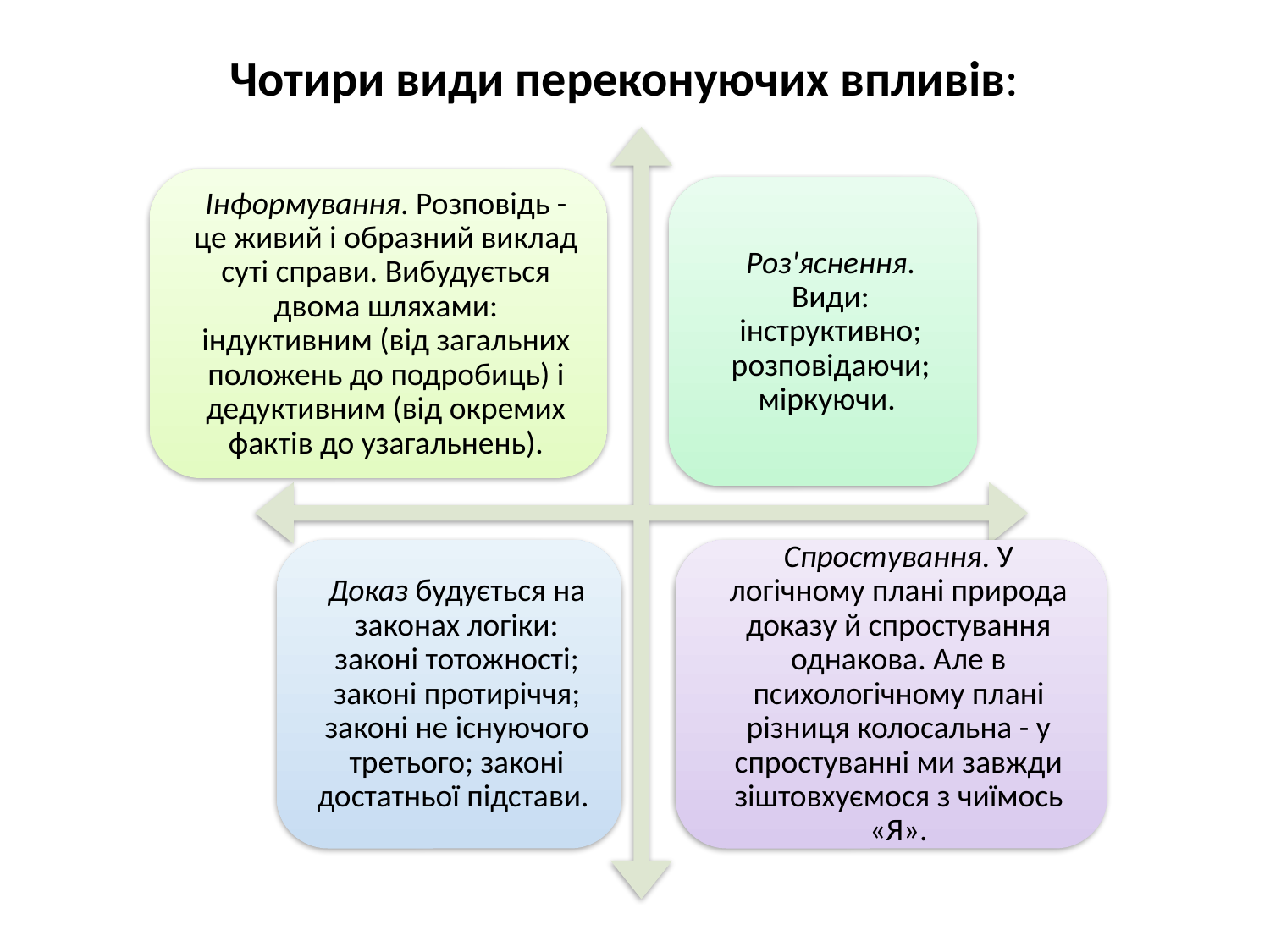

# Чотири види переконуючих впливів:
Інформування. Розповідь - це живий і образний виклад суті справи. Вибудується двома шляхами: індуктивним (від загальних положень до подробиць) і дедуктивним (від окремих фактів до узагальнень).
Роз'яснення. Види: інструктивно; розповідаючи; міркуючи.
Доказ будується на законах логіки: законі тотожності; законі протиріччя; законі не існуючого третього; законі достатньої підстави.
Спростування. У логічному плані природа доказу й спростування однакова. Але в психологічному плані різниця колосальна - у спростуванні ми завжди зіштовхуємося з чиїмось «Я».